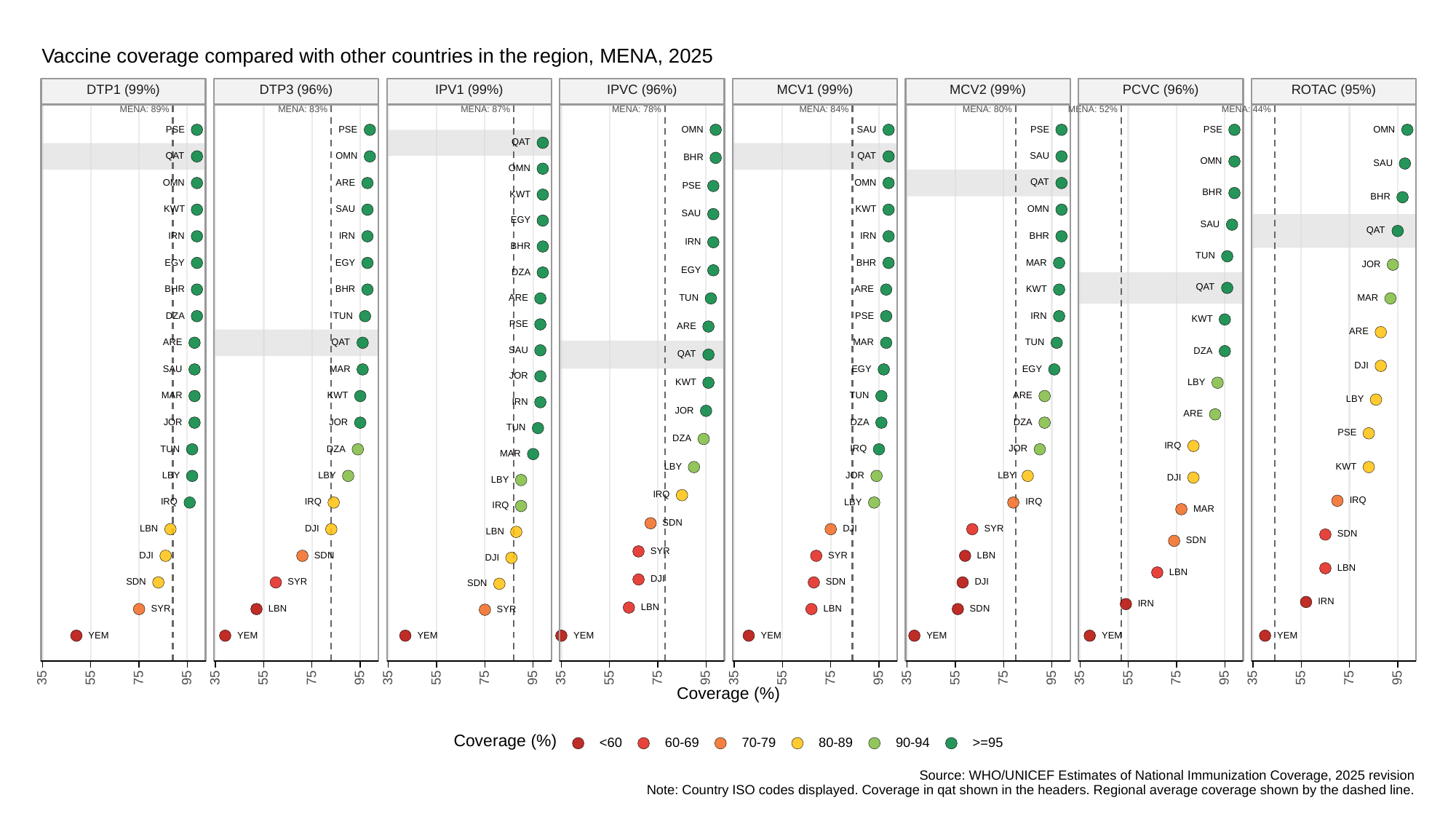

Vaccine coverage compared with other countries in the region, MENA, 2025

ROTAC (95%)
DTP1 (99%)
DTP3 (96%)
IPV1 (99%)
IPVC (96%)
MCV1 (99%)
MCV2 (99%)
PCVC (96%)

MENA: 89%
MENA: 83%
MENA: 87%
MENA: 78%
MENA: 84%
MENA: 80%
MENA: 52%
MENA: 44%

OMN
OMN
PSE
PSE
SAU
PSE
PSE

QAT

QAT
QAT
OMN
SAU
BHR

OMN
SAU

OMN

QAT
OMN
OMN
ARE

PSE

BHR
KWT

BHR

OMN
SAU
KWT
KWT

SAU

EGY

SAU

QAT

IRN
IRN
IRN
BHR

IRN

BHR

TUN

EGY
EGY
BHR
MAR
JOR

EGY
DZA

QAT
BHR
BHR
ARE
KWT

TUN
ARE
MAR

PSE
TUN
DZA
IRN

KWT

PSE
ARE

ARE

QAT
TUN
ARE
MAR

SAU
DZA

QAT

DJI

SAU
EGY
EGY
MAR

JOR

KWT
LBY

TUN
MAR
KWT
ARE

LBY

IRN

JOR

ARE

JOR
JOR
DZA
DZA

TUN

PSE

DZA

IRQ

IRQ
JOR
TUN
DZA

MAR

LBY
KWT

JOR
LBY
LBY
LBY
DJI

LBY

IRQ

IRQ
IRQ
IRQ
IRQ
LBY

IRQ

MAR

SDN

SYR
DJI
DJI
LBN

LBN

SDN

SDN

SYR

SDN
SYR
DJI
LBN
DJI

LBN

LBN

DJI

SDN
SYR
SDN
DJI
SDN

IRN
IRN

LBN
SYR
SDN
LBN
LBN
SYR

YEM
YEM
YEM
YEM
YEM
YEM
YEM
YEM

35
35
35
35
35
35
35
35
95
95
95
95
95
95
95
95
75
75
75
75
75
75
75
75
55
55
55
55
55
55
55
55
Coverage (%)
Coverage (%)

<60
60-69
70-79
80-89
90-94
>=95
Source: WHO/UNICEF Estimates of National Immunization Coverage, 2025 revision
Note: Country ISO codes displayed. Coverage in qat shown in the headers. Regional average coverage shown by the dashed line.